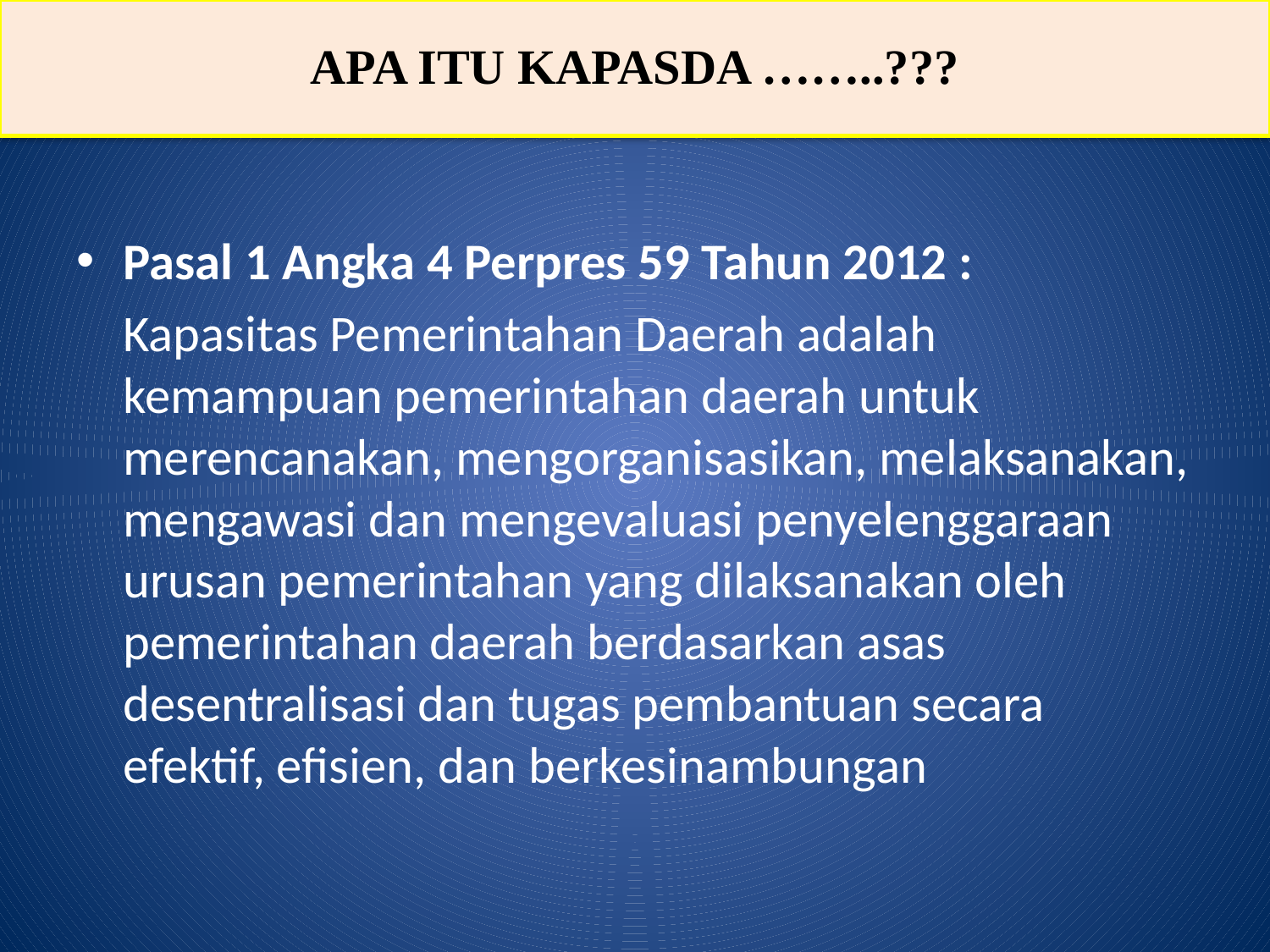

# APA ITU KAPASDA ……..???
Pasal 1 Angka 4 Perpres 59 Tahun 2012 :
	Kapasitas Pemerintahan Daerah adalah kemampuan pemerintahan daerah untuk merencanakan, mengorganisasikan, melaksanakan, mengawasi dan mengevaluasi penyelenggaraan urusan pemerintahan yang dilaksanakan oleh pemerintahan daerah berdasarkan asas desentralisasi dan tugas pembantuan secara efektif, efisien, dan berkesinambungan